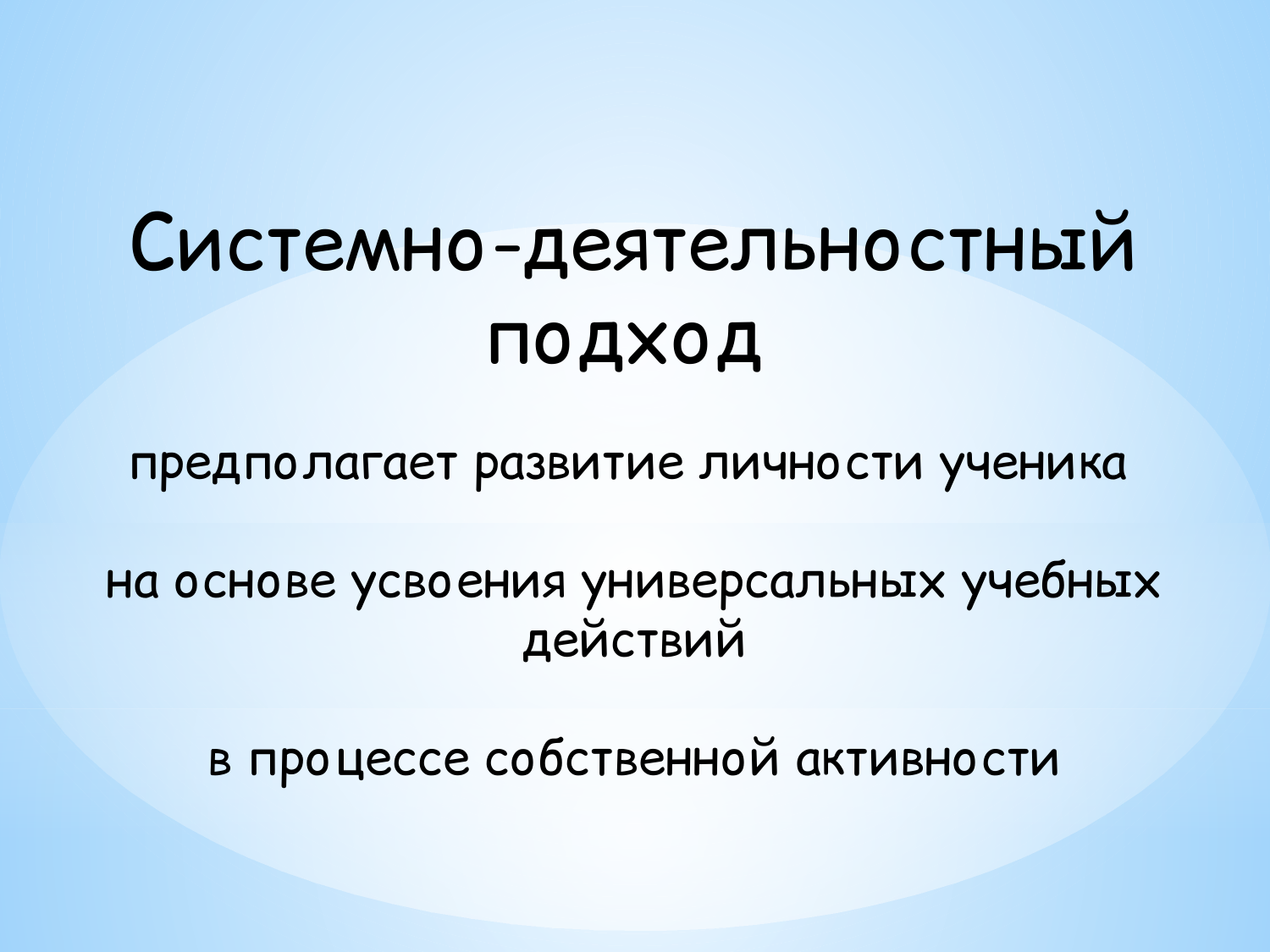

Системно-деятельностный подход

предполагает развитие личности ученика

на основе усвоения универсальных учебных действий

в процессе собственной активности